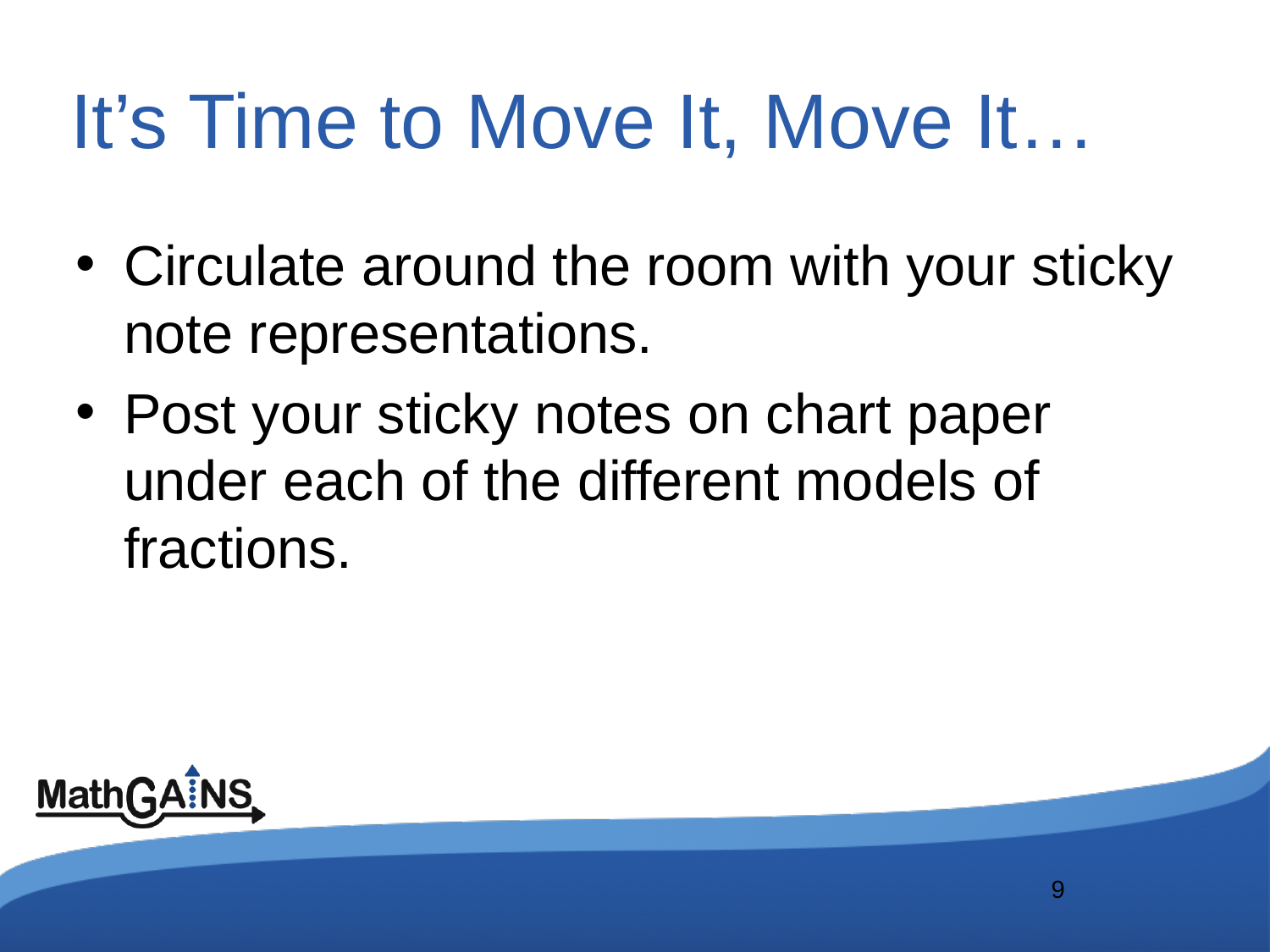

# It’s Time to Move It, Move It…
Circulate around the room with your sticky note representations.
Post your sticky notes on chart paper under each of the different models of fractions.

9